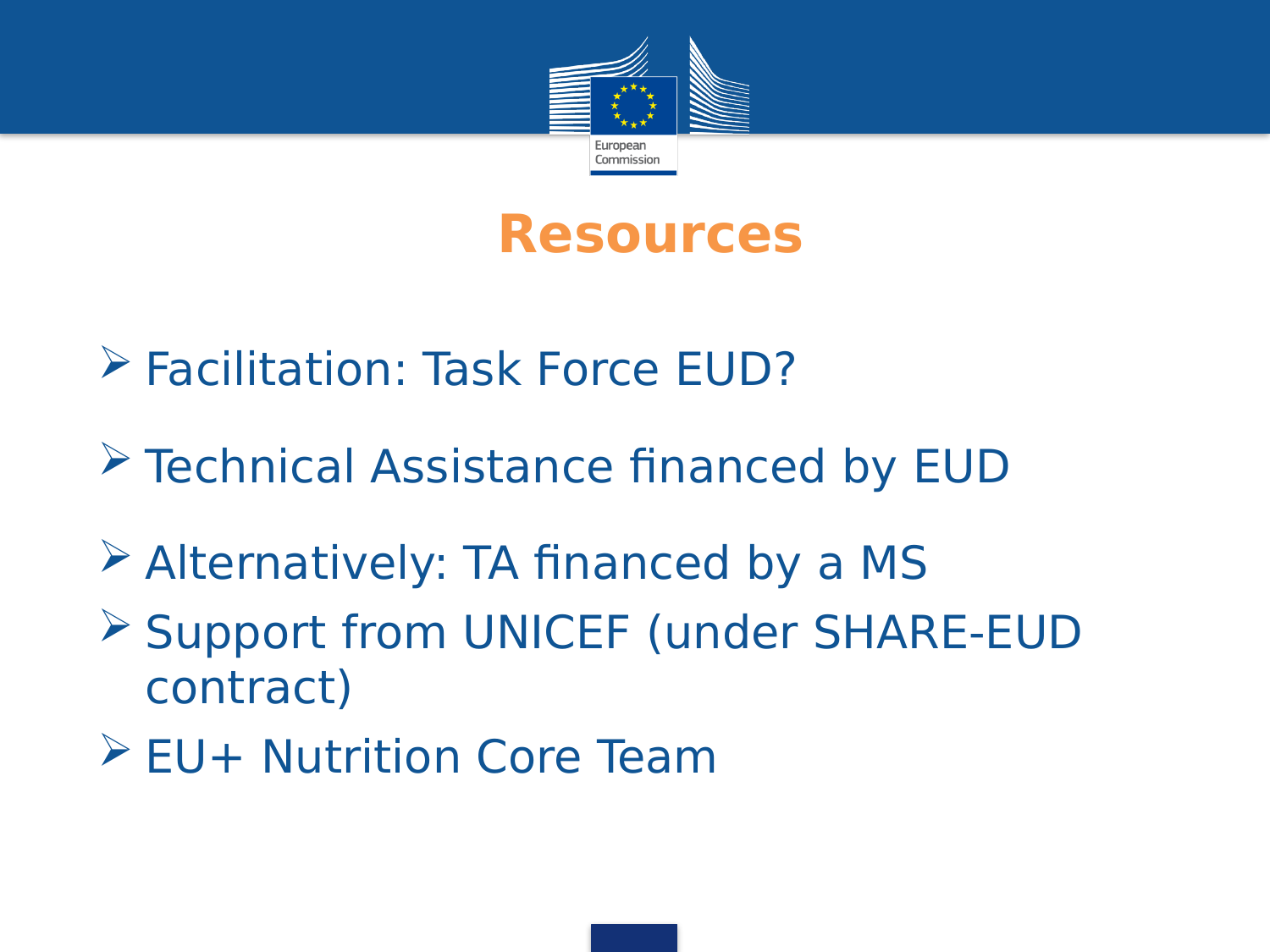

# Resources
Facilitation: Task Force EUD?
Technical Assistance financed by EUD
Alternatively: TA financed by a MS
Support from UNICEF (under SHARE-EUD contract)
EU+ Nutrition Core Team